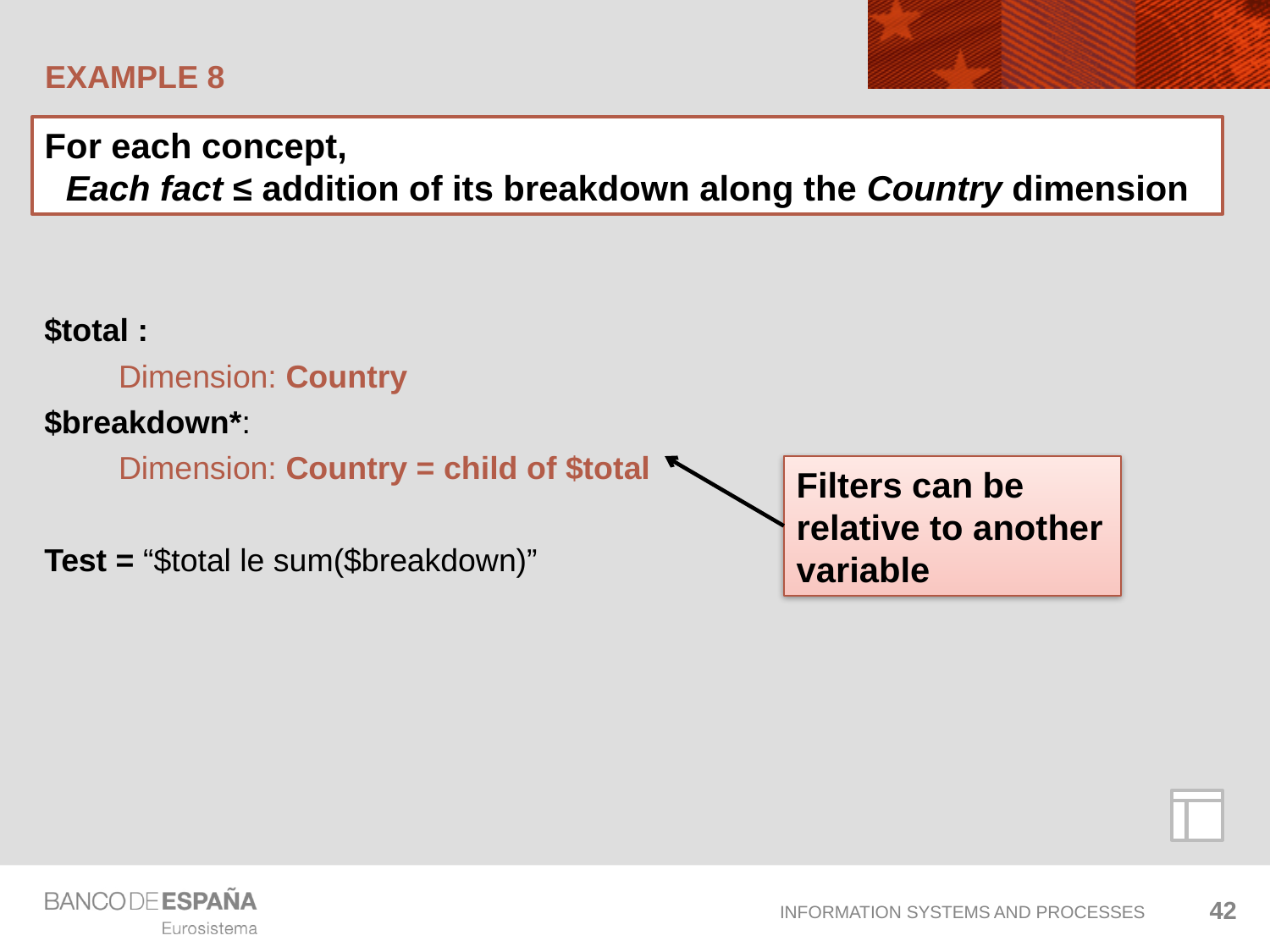

# EXAMPLE 8
For each concept,
Each fact ≤ addition of its breakdown along the Country dimension

$total :
Dimension: Country
$breakdown*:
Dimension: Country = child of $total

Test = “$total le sum($breakdown)”
Filters can be relative to another variable

42